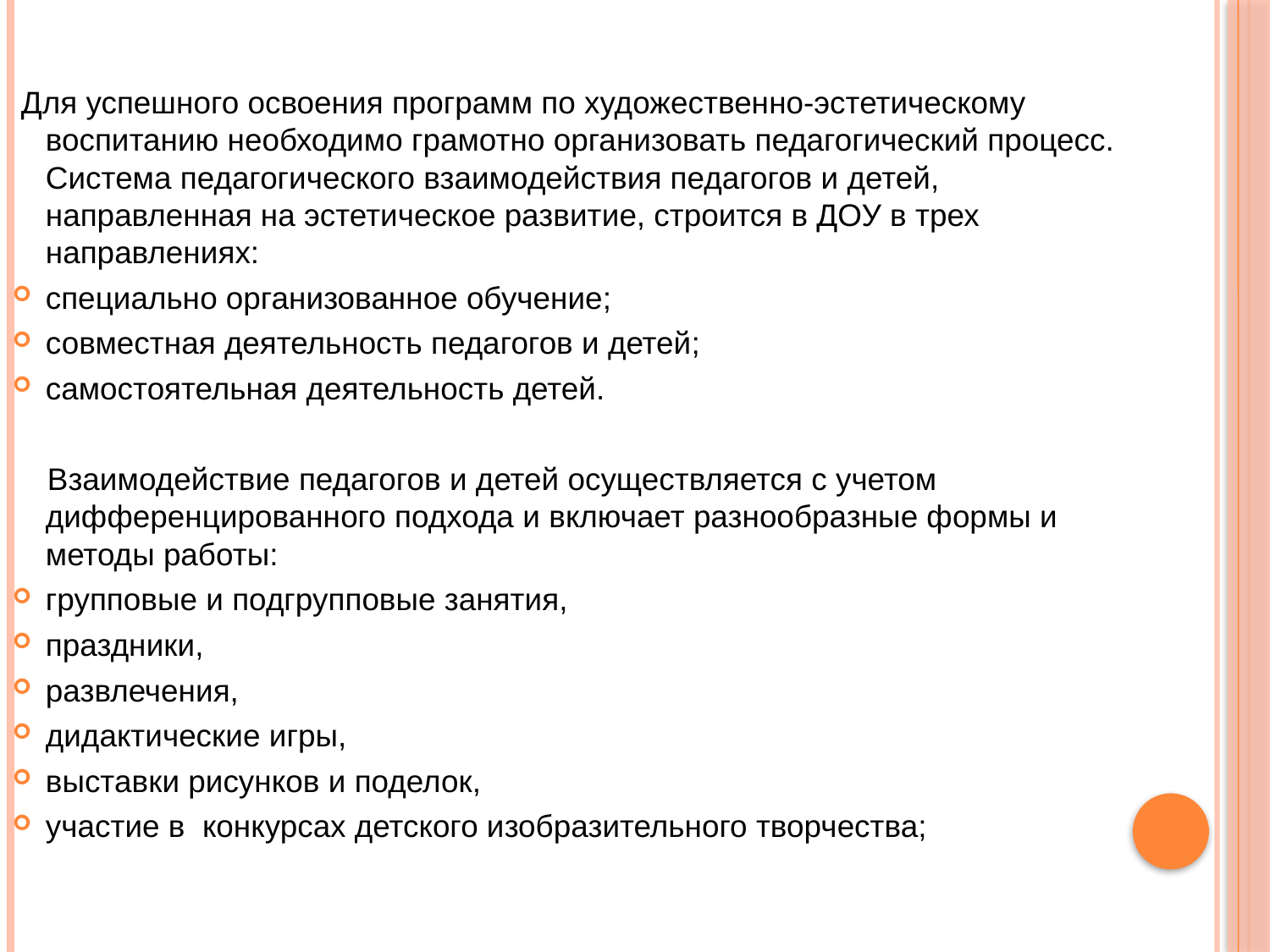

Для успешного освоения программ по художественно-эстетическому воспитанию необходимо грамотно организовать педагогический процесс. Система педагогического взаимодействия педагогов и детей, направленная на эстетическое развитие, строится в ДОУ в трех направлениях:
специально организованное обучение;
совместная деятельность педагогов и детей;
самостоятельная деятельность детей.

    Взаимодействие педагогов и детей осуществляется с учетом дифференцированного подхода и включает разнообразные формы и методы работы:
групповые и подгрупповые занятия,
праздники,
развлечения,
дидактические игры,
выставки рисунков и поделок,
участие в  конкурсах детского изобразительного творчества;